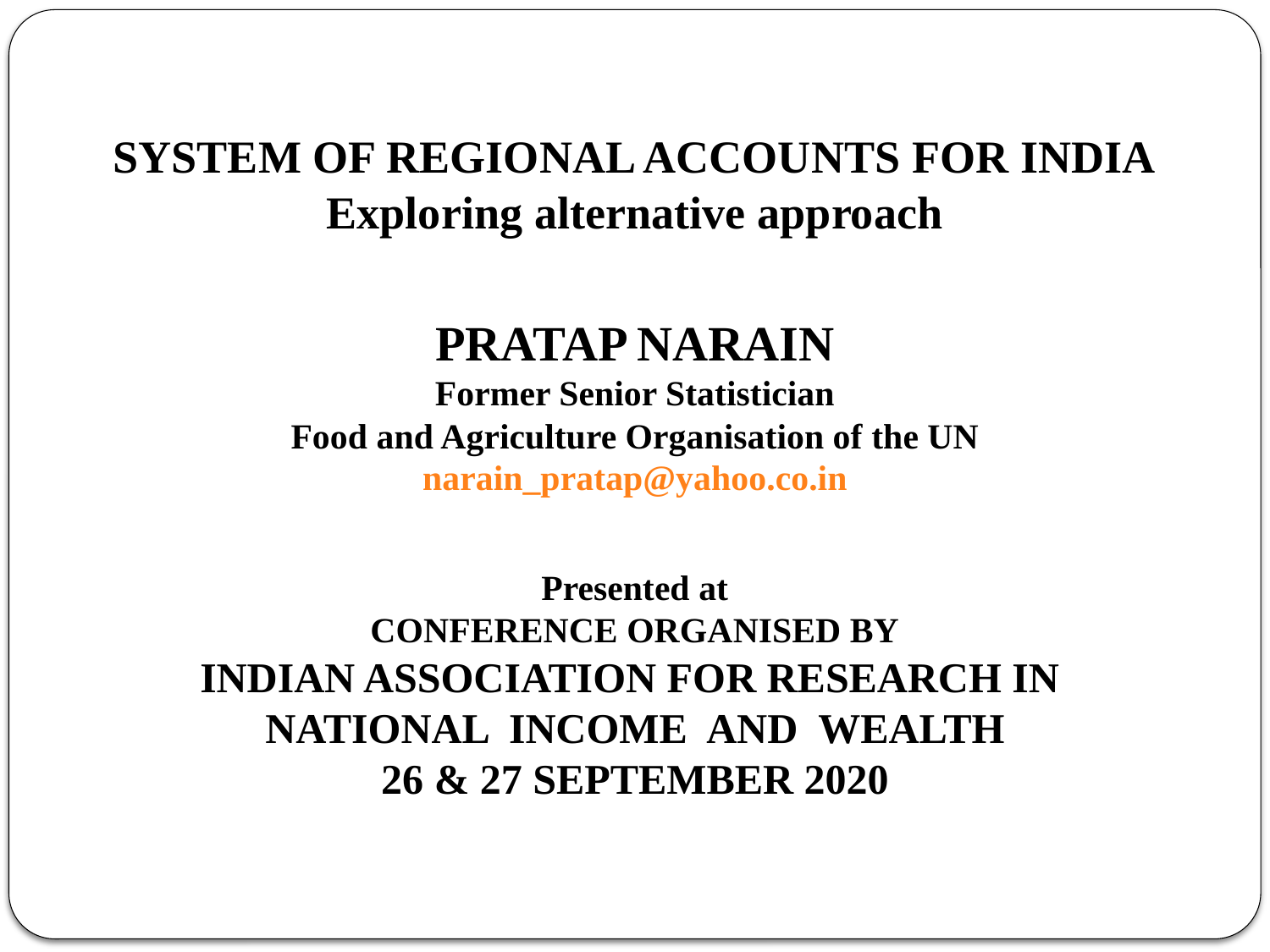

SYSTEM OF REGIONAL ACCOUNTS FOR INDIA
Exploring alternative approach

PRATAP NARAIN
Former Senior Statistician
Food and Agriculture Organisation of the UN
narain_pratap@yahoo.co.in

Presented at
CONFERENCE ORGANISED BY
INDIAN ASSOCIATION FOR RESEARCH IN
NATIONAL  INCOME  AND  WEALTH
26 & 27 SEPTEMBER 2020